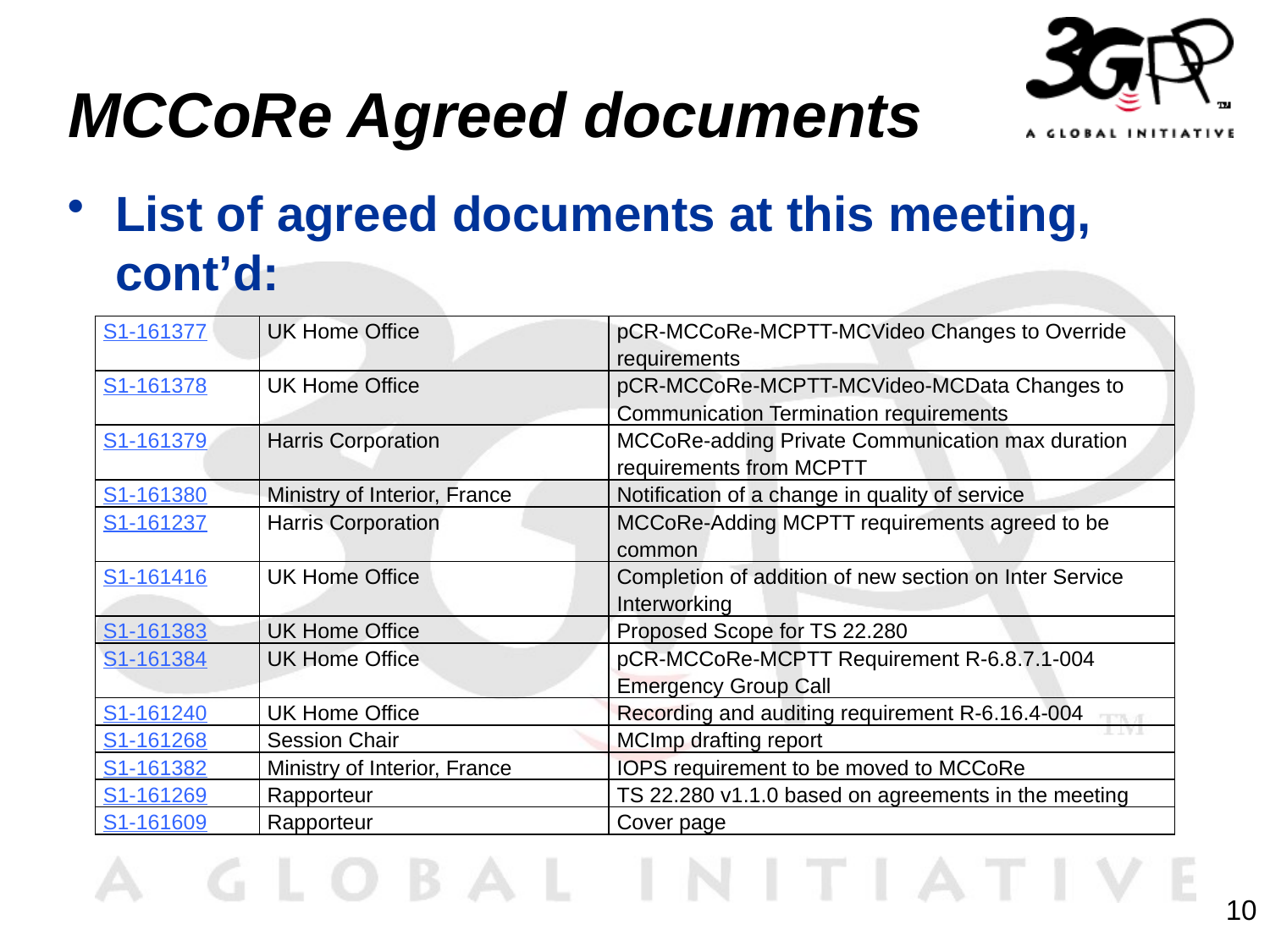

# MCCoRe Agreed documents
List of agreed documents at this meeting, cont’d:

| S1-161377 | UK Home Office | pCR-MCCoRe-MCPTT-MCVideo Changes to Override requirements |
| --- | --- | --- |
| S1-161378 | UK Home Office | pCR-MCCoRe-MCPTT-MCVideo-MCData Changes to Communication Termination requirements |
| S1-161379 | Harris Corporation | MCCoRe-adding Private Communication max duration requirements from MCPTT |
| S1-161380 | Ministry of Interior, France | Notification of a change in quality of service |
| S1-161237 | Harris Corporation | MCCoRe-Adding MCPTT requirements agreed to be common |
| S1-161416 | UK Home Office | Completion of addition of new section on Inter Service Interworking |
| S1-161383 | UK Home Office | Proposed Scope for TS 22.280 |
| S1-161384 | UK Home Office | pCR-MCCoRe-MCPTT Requirement R-6.8.7.1-004 Emergency Group Call |
| S1-161240 | UK Home Office | Recording and auditing requirement R-6.16.4-004 |
| S1-161268 | Session Chair | MCImp drafting report |
| S1-161382 | Ministry of Interior, France | IOPS requirement to be moved to MCCoRe |
| S1-161269 | Rapporteur | TS 22.280 v1.1.0 based on agreements in the meeting |
| S1-161609 | Rapporteur | Cover page |
10